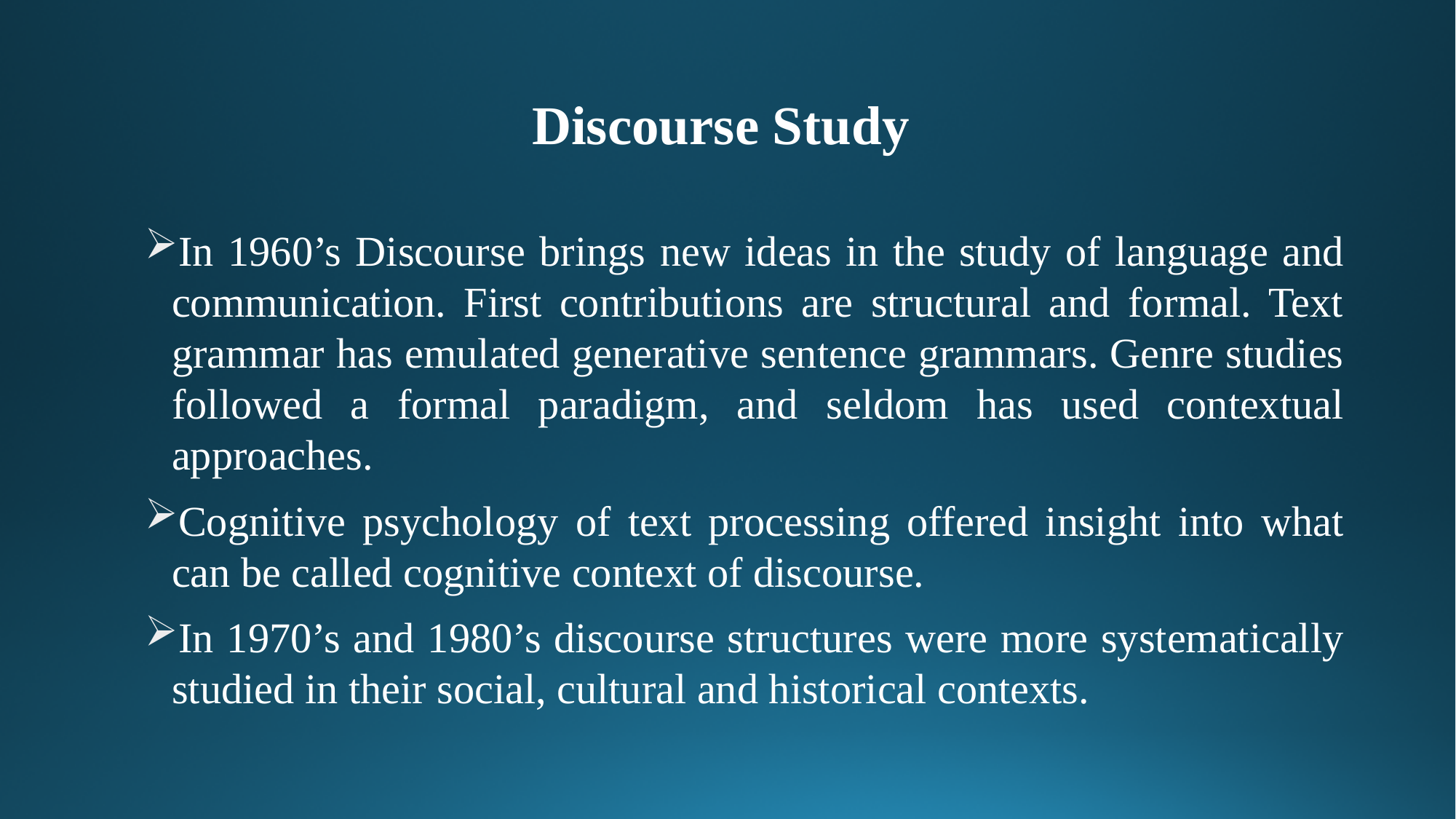

# Discourse Study
In 1960’s Discourse brings new ideas in the study of language and communication. First contributions are structural and formal. Text grammar has emulated generative sentence grammars. Genre studies followed a formal paradigm, and seldom has used contextual approaches.
Cognitive psychology of text processing offered insight into what can be called cognitive context of discourse.
In 1970’s and 1980’s discourse structures were more systematically studied in their social, cultural and historical contexts.